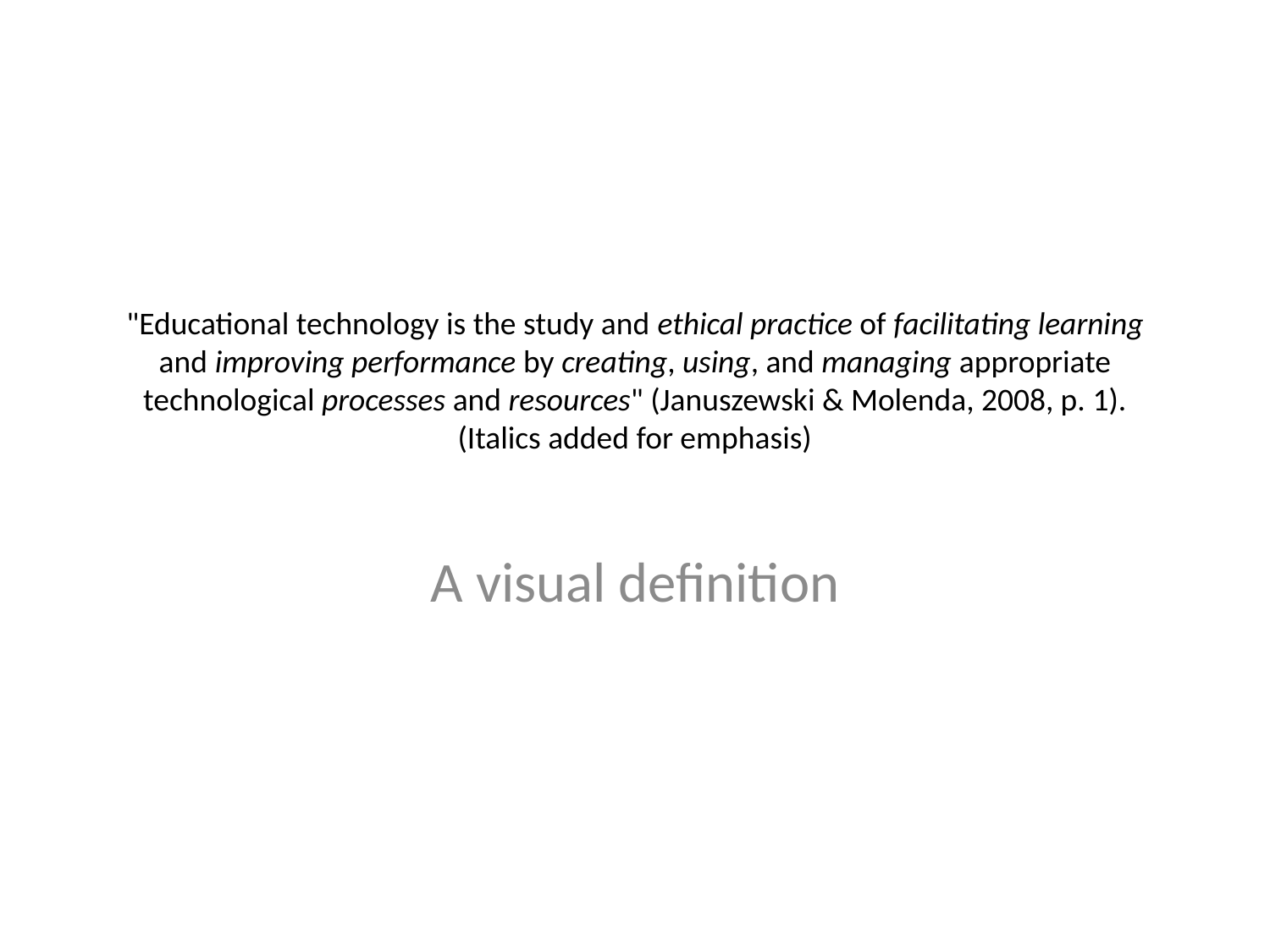

# "Educational technology is the study and ethical practice of facilitating learning and improving performance by creating, using, and managing appropriate technological processes and resources" (Januszewski & Molenda, 2008, p. 1). (Italics added for emphasis)
A visual definition